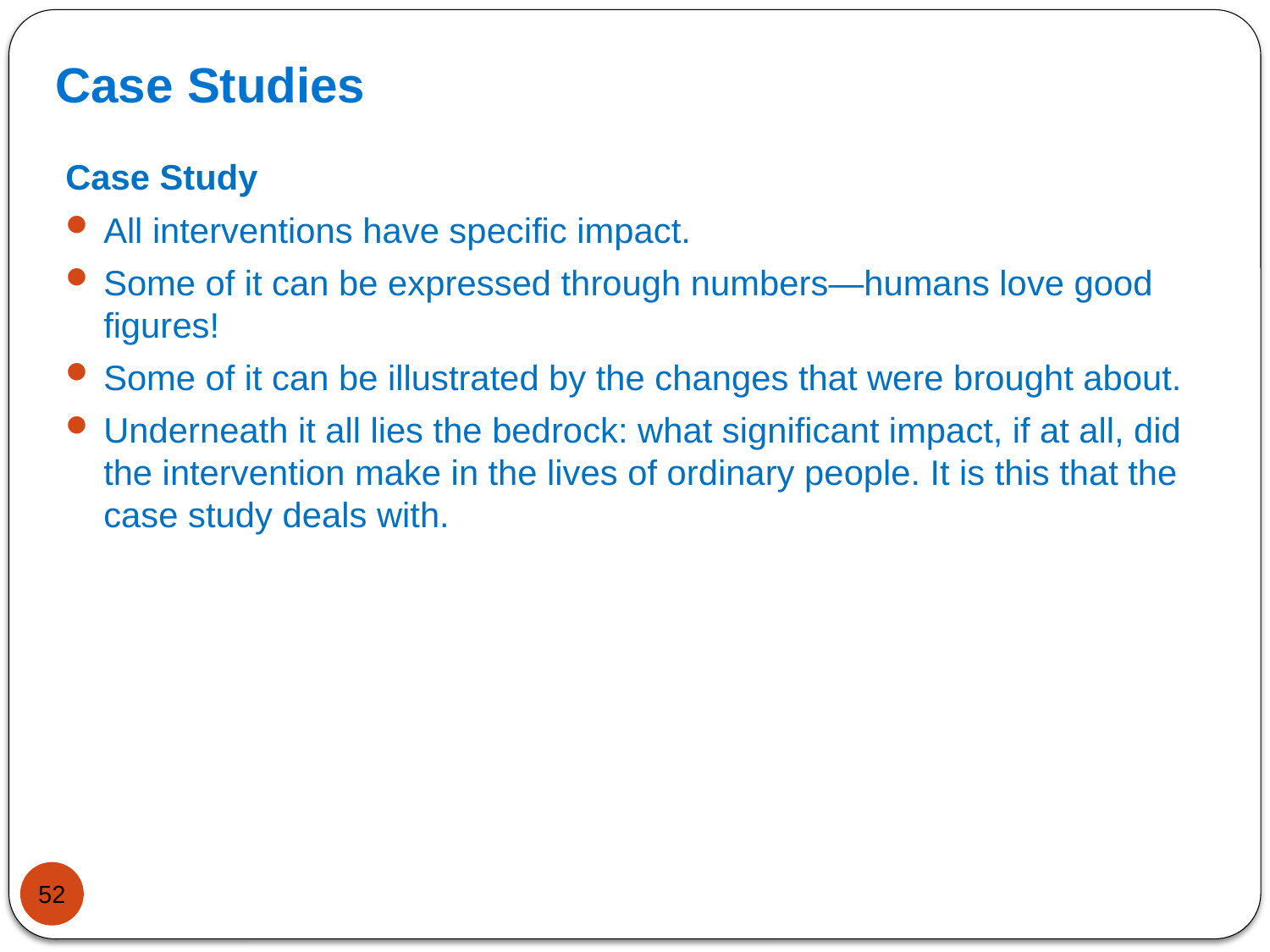

Case Studies
Case Study
All interventions have specific impact.
Some of it can be expressed through numbers—humans love good figures!
Some of it can be illustrated by the changes that were brought about.
Underneath it all lies the bedrock: what significant impact, if at all, did the intervention make in the lives of ordinary people. It is this that the case study deals with.

52